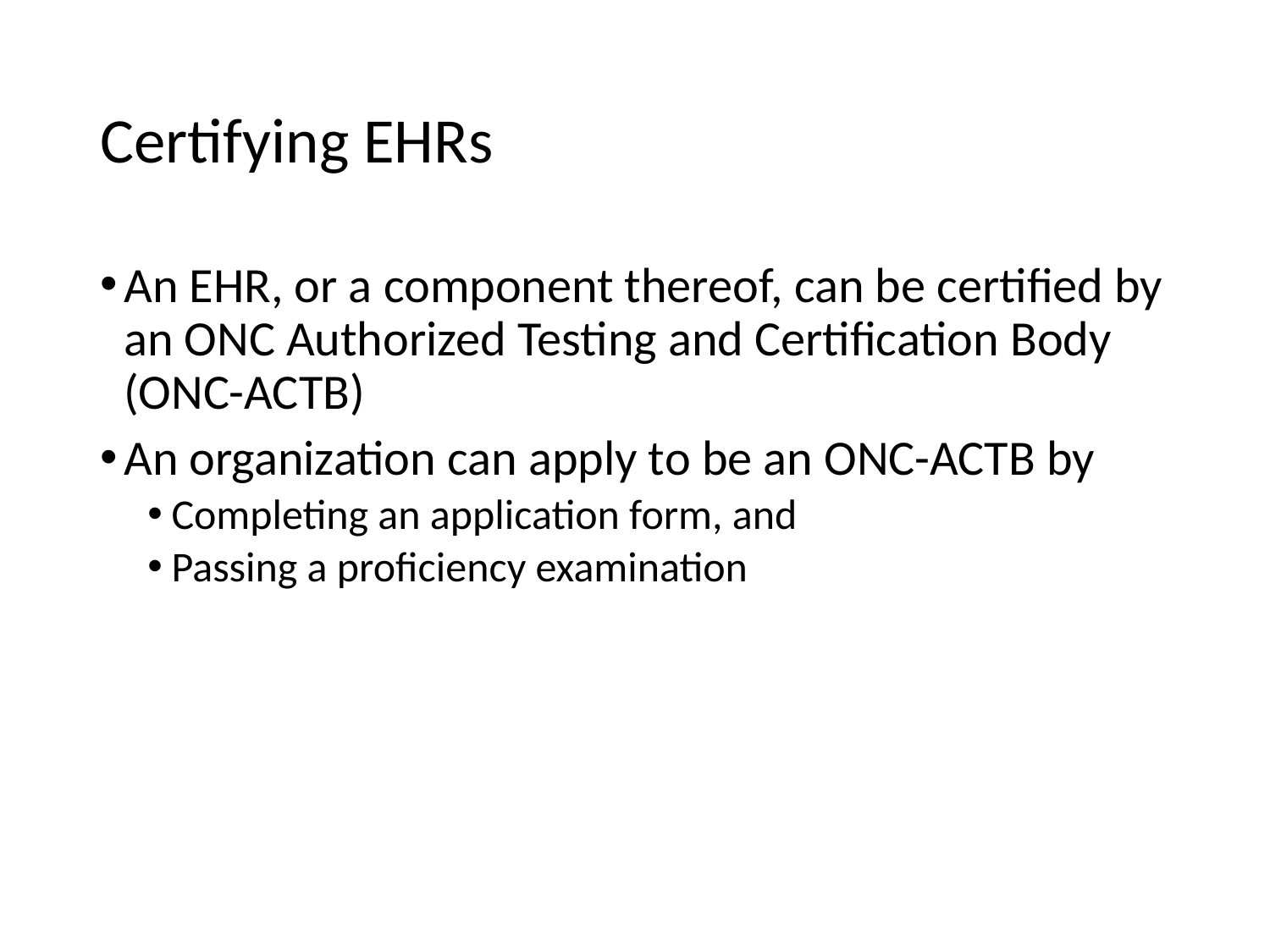

# Certifying EHRs
An EHR, or a component thereof, can be certified by an ONC Authorized Testing and Certification Body (ONC-ACTB)
An organization can apply to be an ONC-ACTB by
Completing an application form, and
Passing a proficiency examination